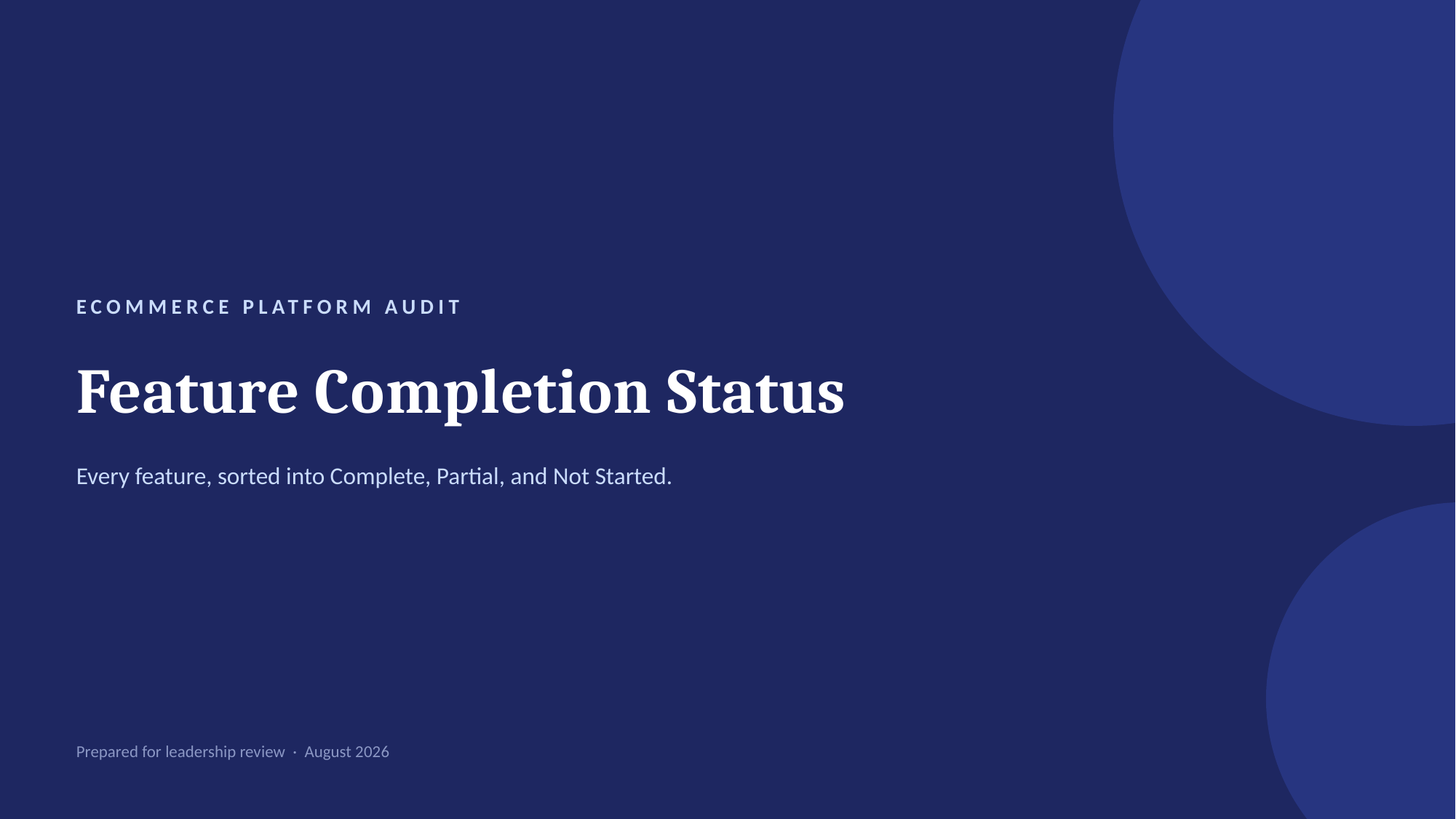

ECOMMERCE PLATFORM AUDIT
Feature Completion Status
Every feature, sorted into Complete, Partial, and Not Started.

Prepared for leadership review  ·  August 2026